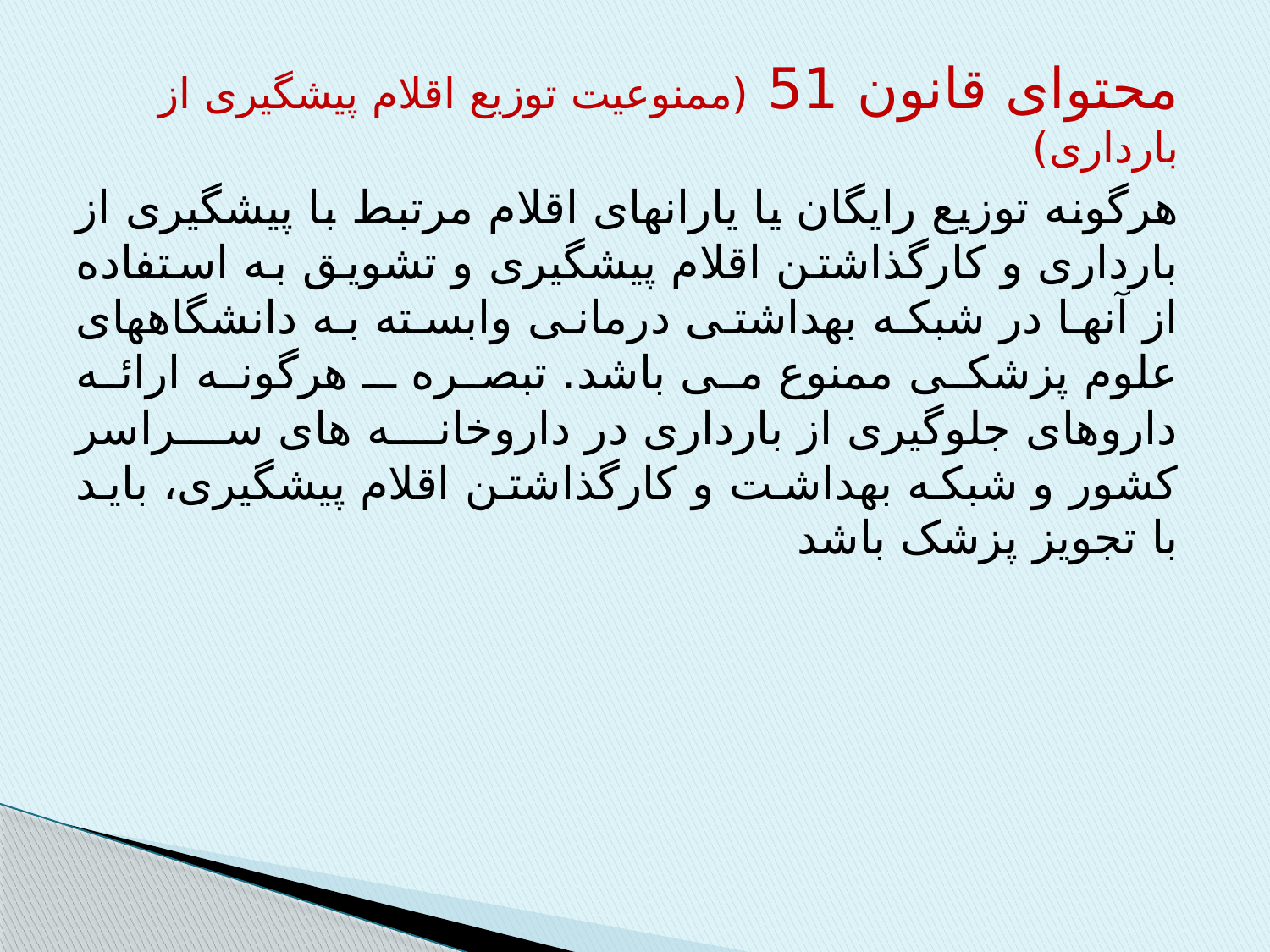

محتوای قانون 51 (ممنوعیت توزیع اقلام پیشگیری از بارداری)
هرگونه توزیع رایگان یا یارانه­ای اقلام مرتبط با پیشگیری از بارداری و کارگذاشتن اقلام پیشگیری و تشویق به استفاده از آنها در شبکه بهداشتی درمانی وابسته به دانشگاههای علوم پزشکی ممنوع می باشد. تبصره ـ هرگونه ارائه داروهای جلوگیری از بارداری در داروخانه های سراسر کشور و شبکه بهداشت و کارگذاشتن اقلام پیشگیری، باید با تجویز پزشک باشد